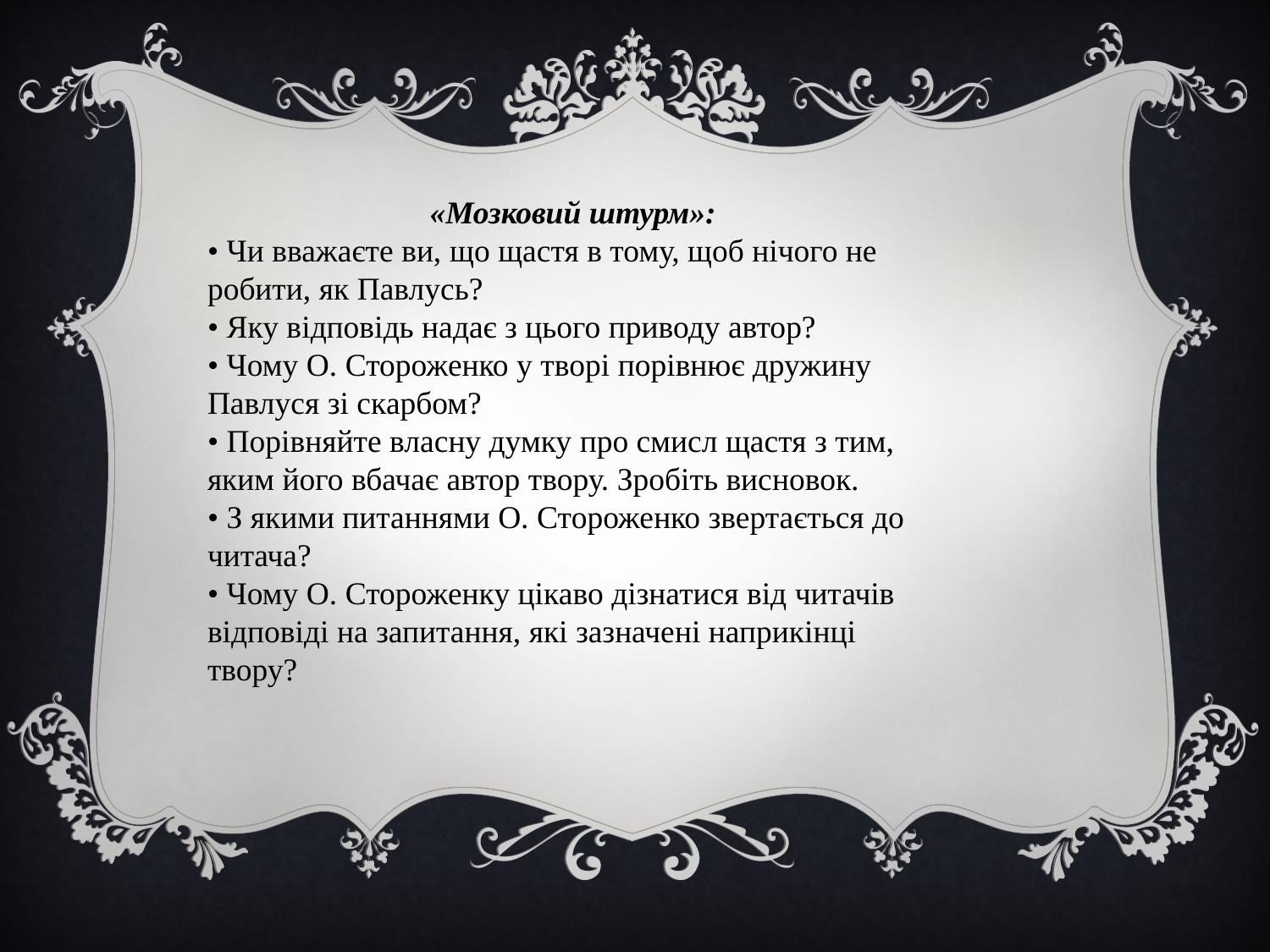

«Мозковий штурм»:
• Чи вважаєте ви, що щастя в тому, щоб нічого не робити, як Павлусь?
• Яку відповідь надає з цього приводу автор?
• Чому О. Стороженко у творі порівнює дружину Павлуся зі скарбом?
• Порівняйте власну думку про смисл щастя з тим, яким його вбачає автор твору. Зробіть висновок.
• З якими питаннями О. Стороженко звертається до читача?
• Чому О. Стороженку цікаво дізнатися від читачів відповіді на запитання, які зазначені наприкінці твору?